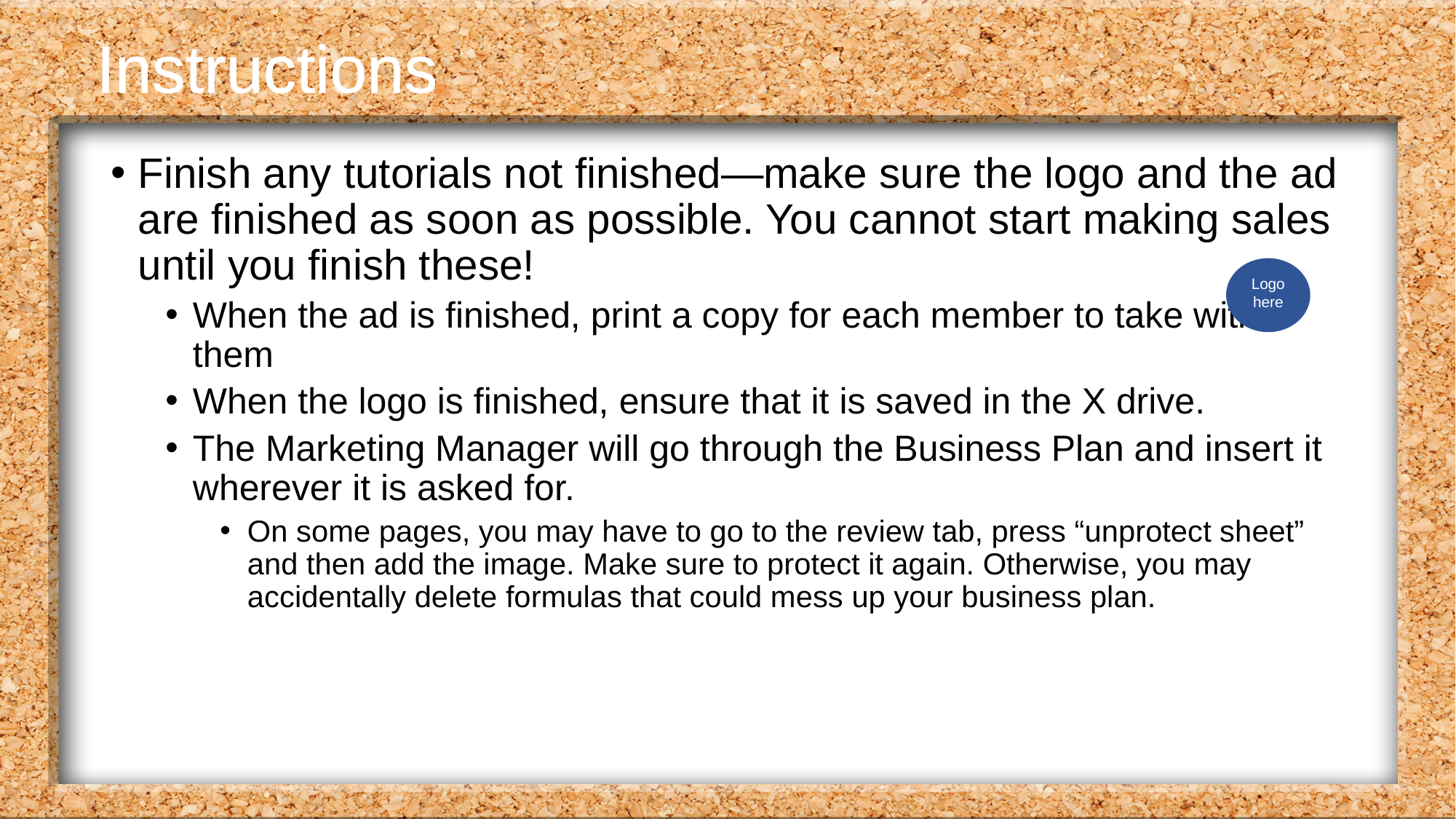

# Instructions
Finish any tutorials not finished—make sure the logo and the ad are finished as soon as possible. You cannot start making sales until you finish these!
When the ad is finished, print a copy for each member to take with them
When the logo is finished, ensure that it is saved in the X drive.
The Marketing Manager will go through the Business Plan and insert it wherever it is asked for.
On some pages, you may have to go to the review tab, press “unprotect sheet” and then add the image. Make sure to protect it again. Otherwise, you may accidentally delete formulas that could mess up your business plan.
Logo here